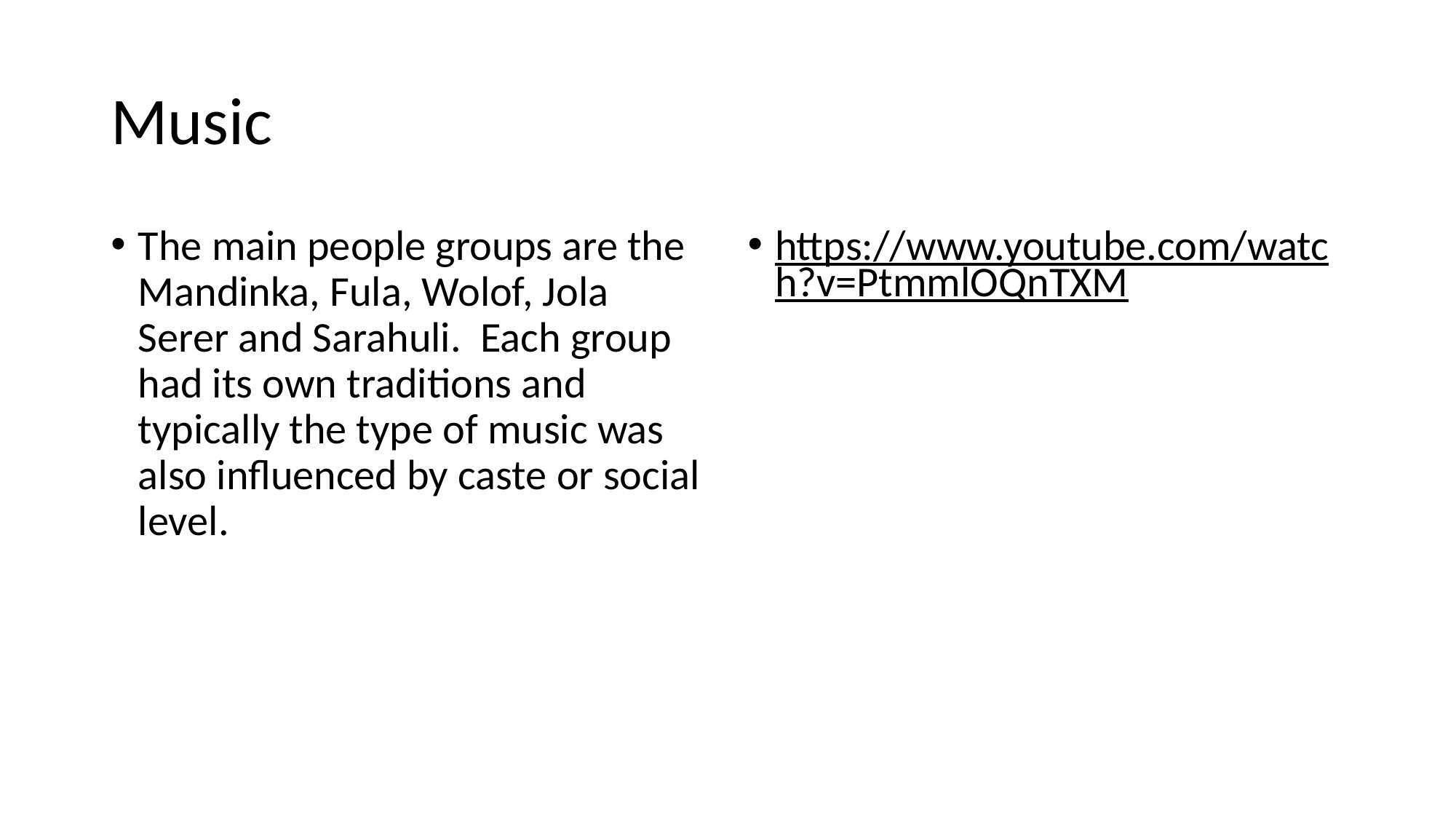

# Music
The main people groups are the Mandinka, Fula, Wolof, Jola Serer and Sarahuli.  Each group had its own traditions and typically the type of music was also influenced by caste or social level.

https://www.youtube.com/watch?v=PtmmlOQnTXM